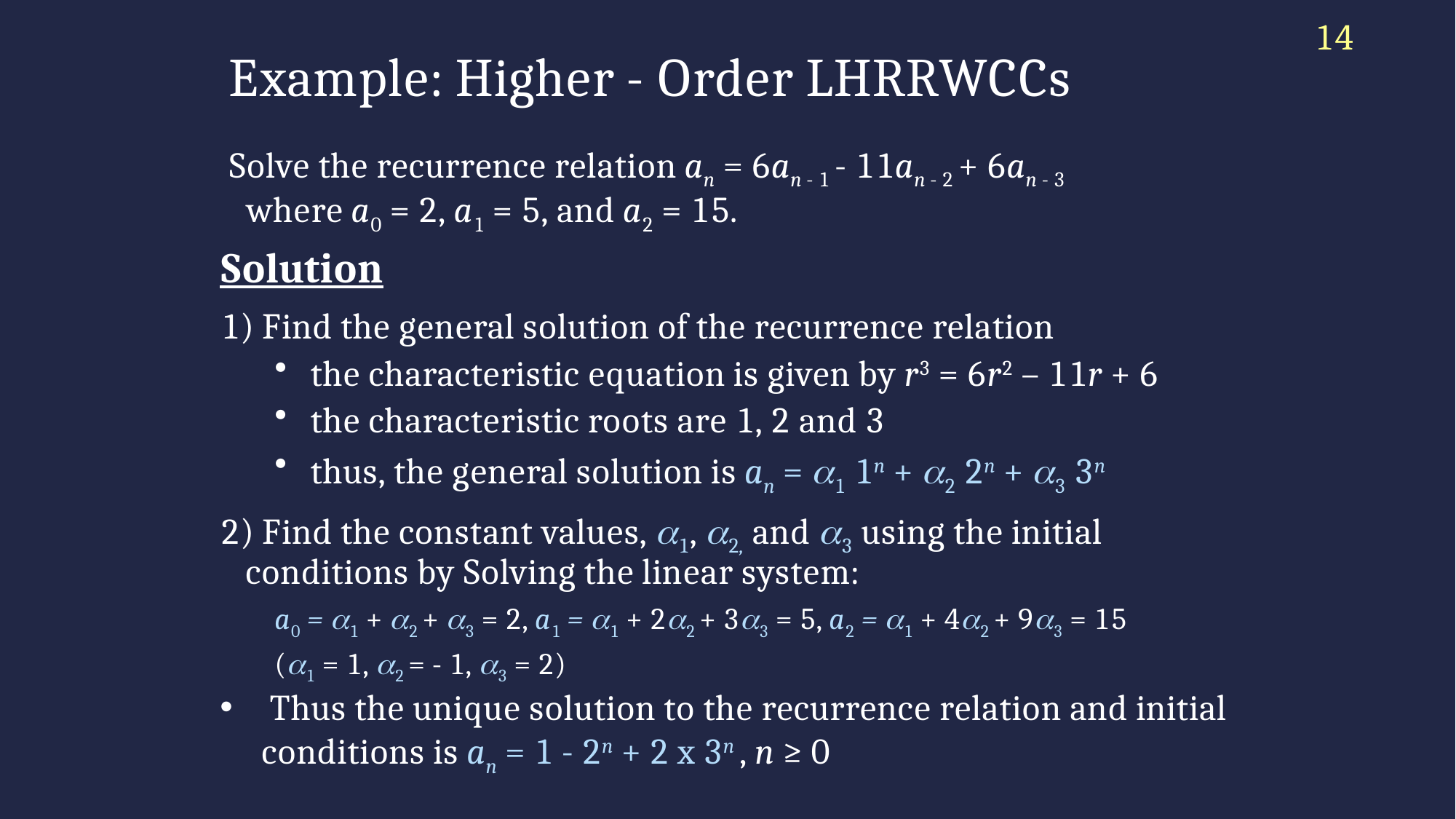

14
Example: Higher - Order LHRRWCCs
 Solve the recurrence relation an = 6an - 1 - 11an - 2 + 6an - 3
where a0 = 2, a1 = 5, and a2 = 15.
Solution
 Find the general solution of the recurrence relation
 the characteristic equation is given by r3 = 6r2 – 11r + 6
 the characteristic roots are 1, 2 and 3
 thus, the general solution is an = α1 1n + α2 2n + α3 3n
 Find the constant values, α1, α2, and α3 using the initial conditions by Solving the linear system:
a0 = α1 + α2 + α3 = 2, a1 = α1 + 2α2 + 3α3 = 5, a2 = α1 + 4α2 + 9α3 = 15
(α1 = 1, α2 = - 1, α3 = 2)
 Thus the unique solution to the recurrence relation and initial conditions is an = 1 - 2n + 2 x 3n , n ≥ 0